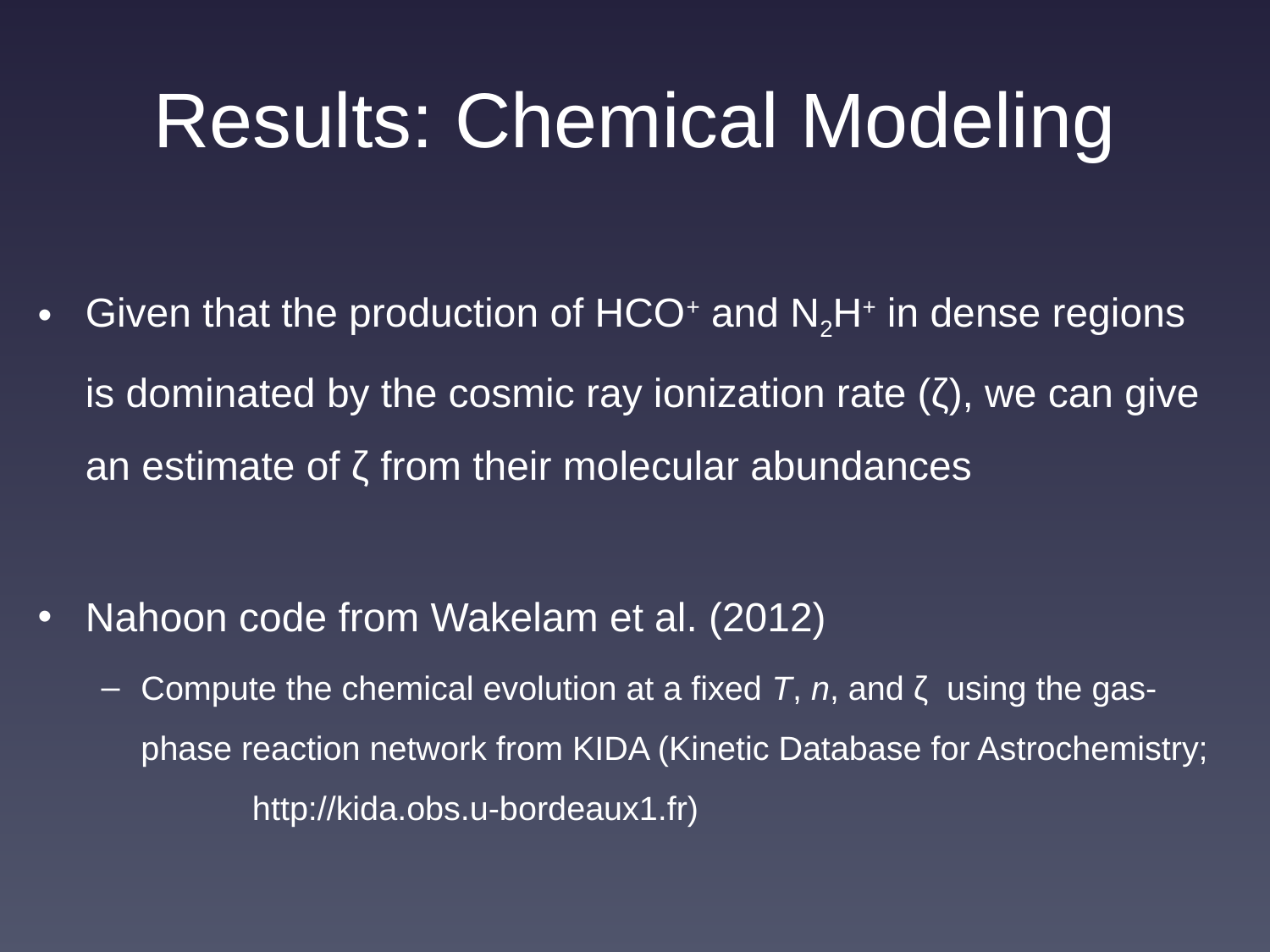

# Results: Chemical Modeling
Given that the production of HCO+ and N2H+ in dense regions is dominated by the cosmic ray ionization rate (ζ), we can give an estimate of ζ from their molecular abundances

Nahoon code from Wakelam et al. (2012)
Compute the chemical evolution at a fixed T, n, and ζ  using the gas-phase reaction network from KIDA (Kinetic Database for Astrochemistry;              http://kida.obs.u-bordeaux1.fr)